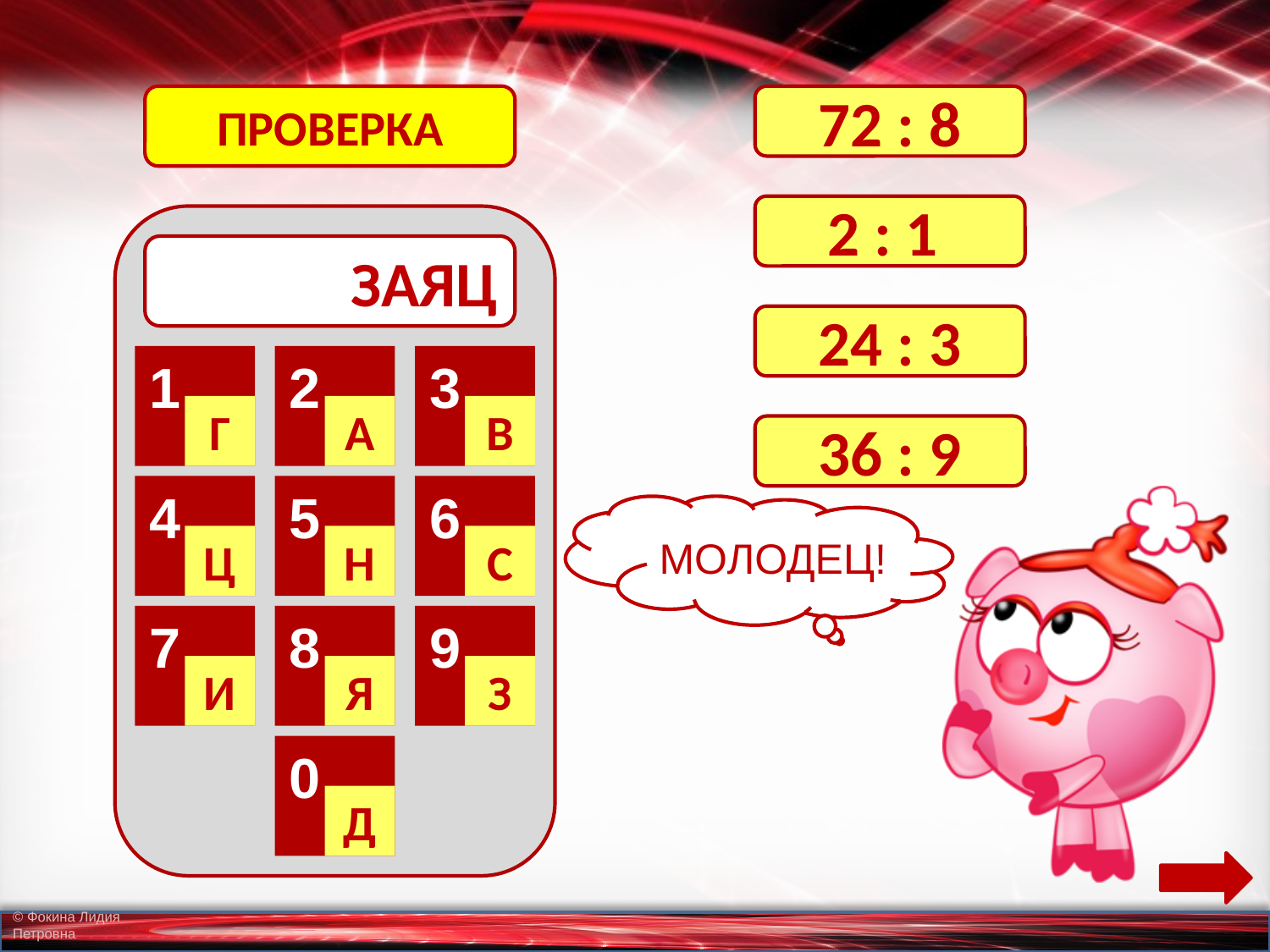

ПРОВЕРКА
72 : 8
2 : 1

ЗАЯЦ
24 : 3

2
3
1
А
В
Г
36 : 9

4
5
6
МОЛОДЕЦ!
Ц
Н
С

7
8
9
И
Я
З

0
Д